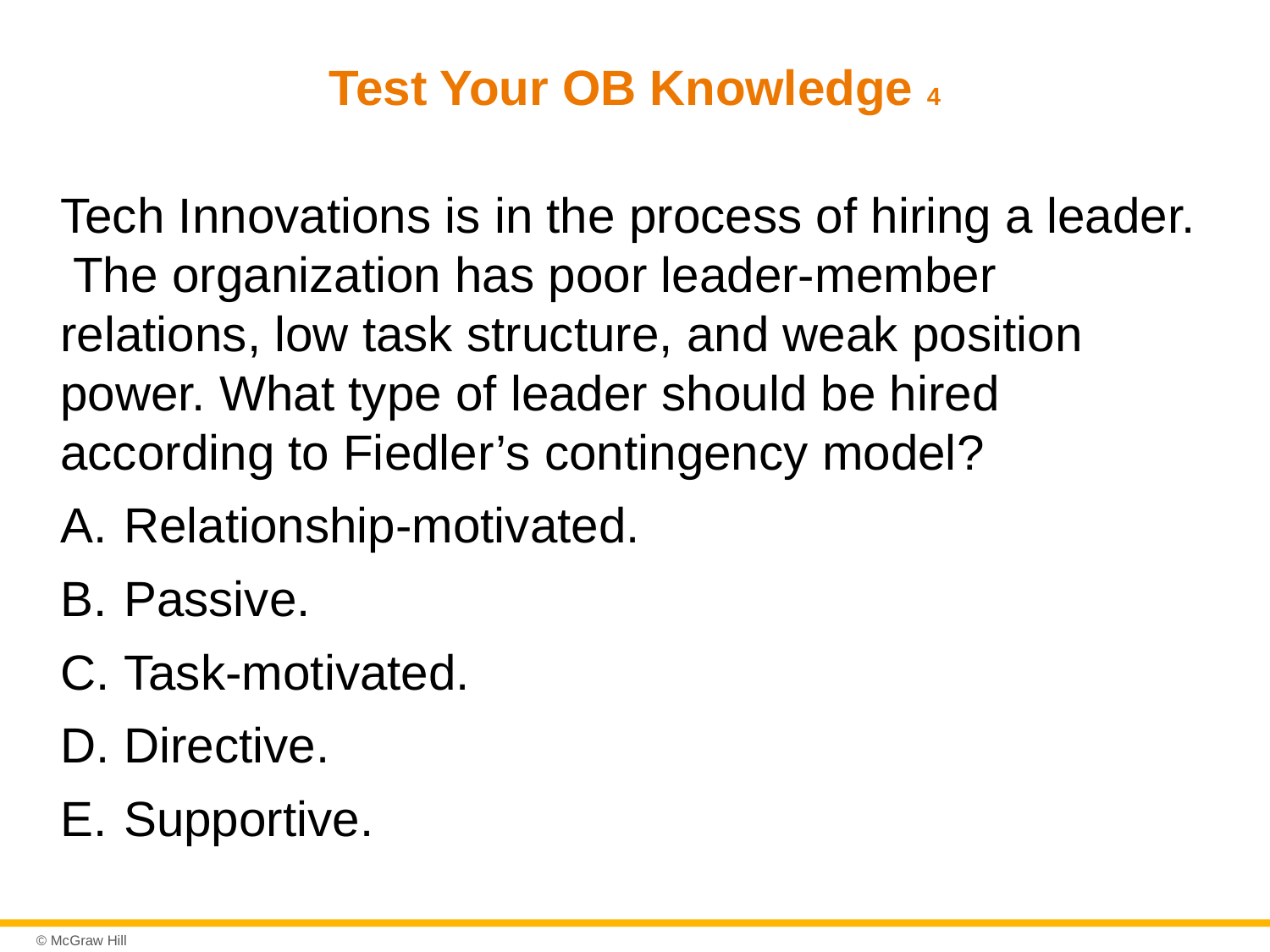

# Test Your OB Knowledge 4
Tech Innovations is in the process of hiring a leader.  The organization has poor leader-member relations, low task structure, and weak position power. What type of leader should be hired according to Fiedler’s contingency model?
Relationship-motivated.
Passive.
Task-motivated.
Directive.
Supportive.